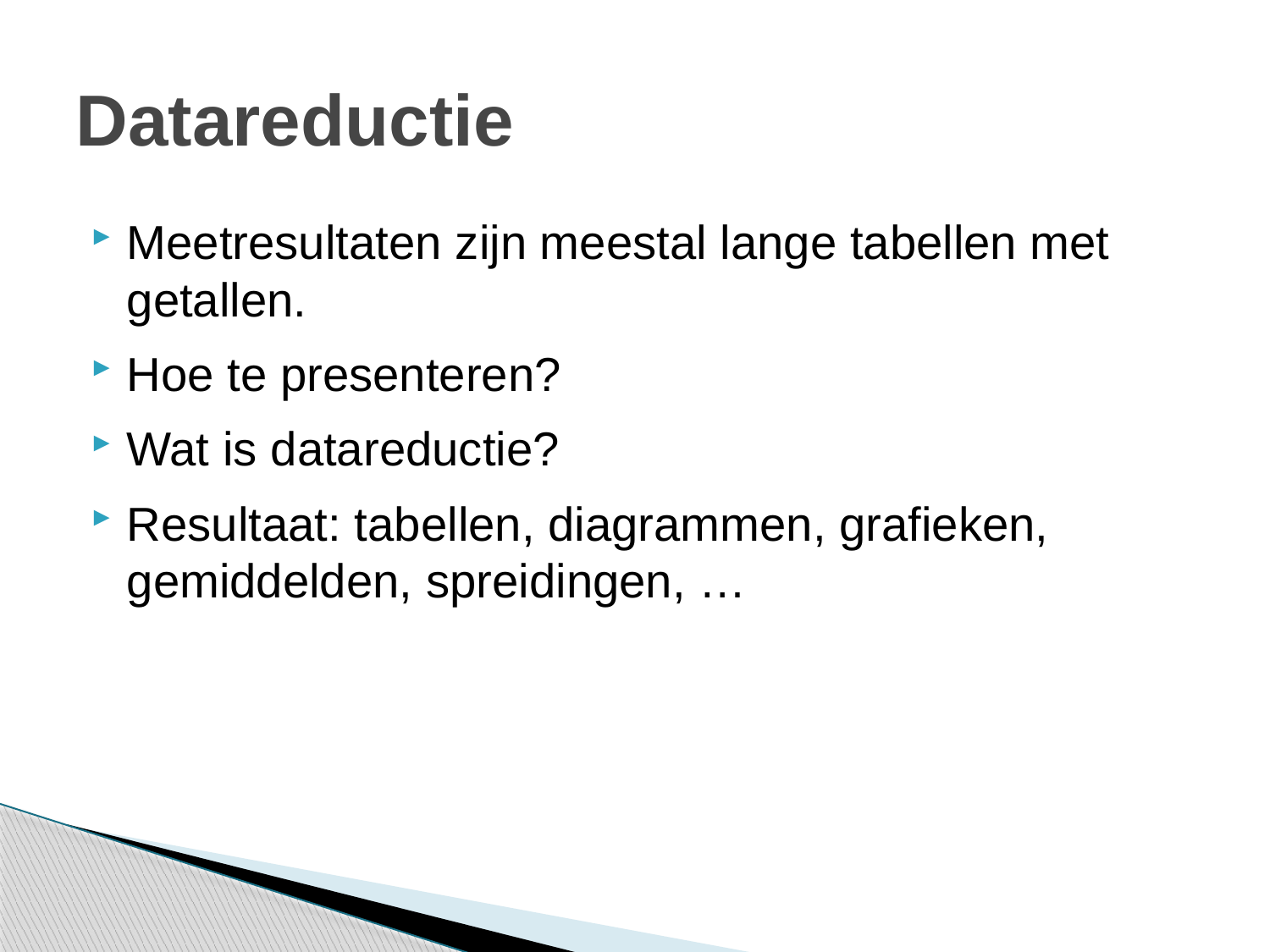

# Datareductie
Meetresultaten zijn meestal lange tabellen met getallen.
Hoe te presenteren?
Wat is datareductie?
Resultaat: tabellen, diagrammen, grafieken, gemiddelden, spreidingen, …